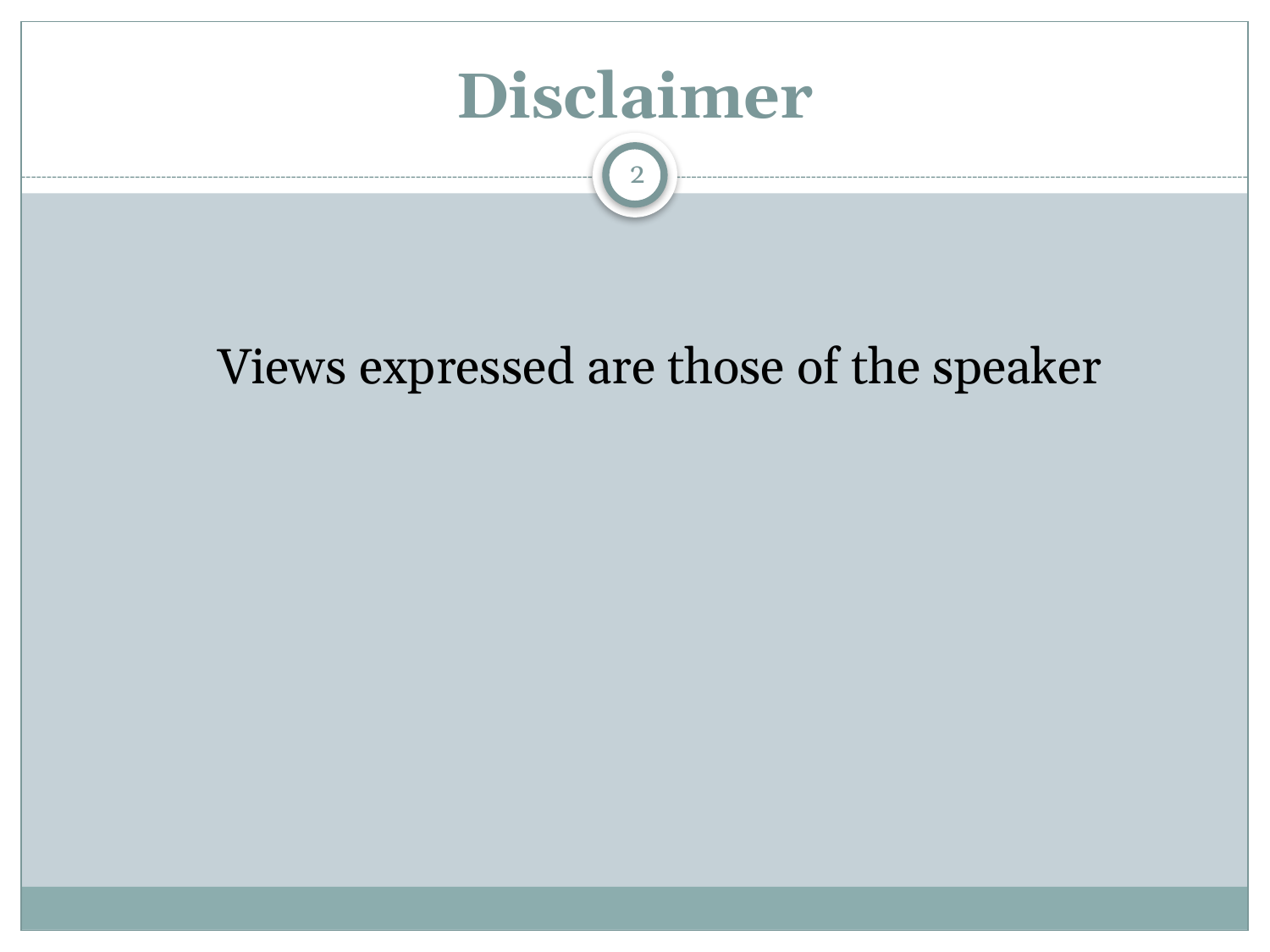

# Disclaimer
2

Views expressed are those of the speaker